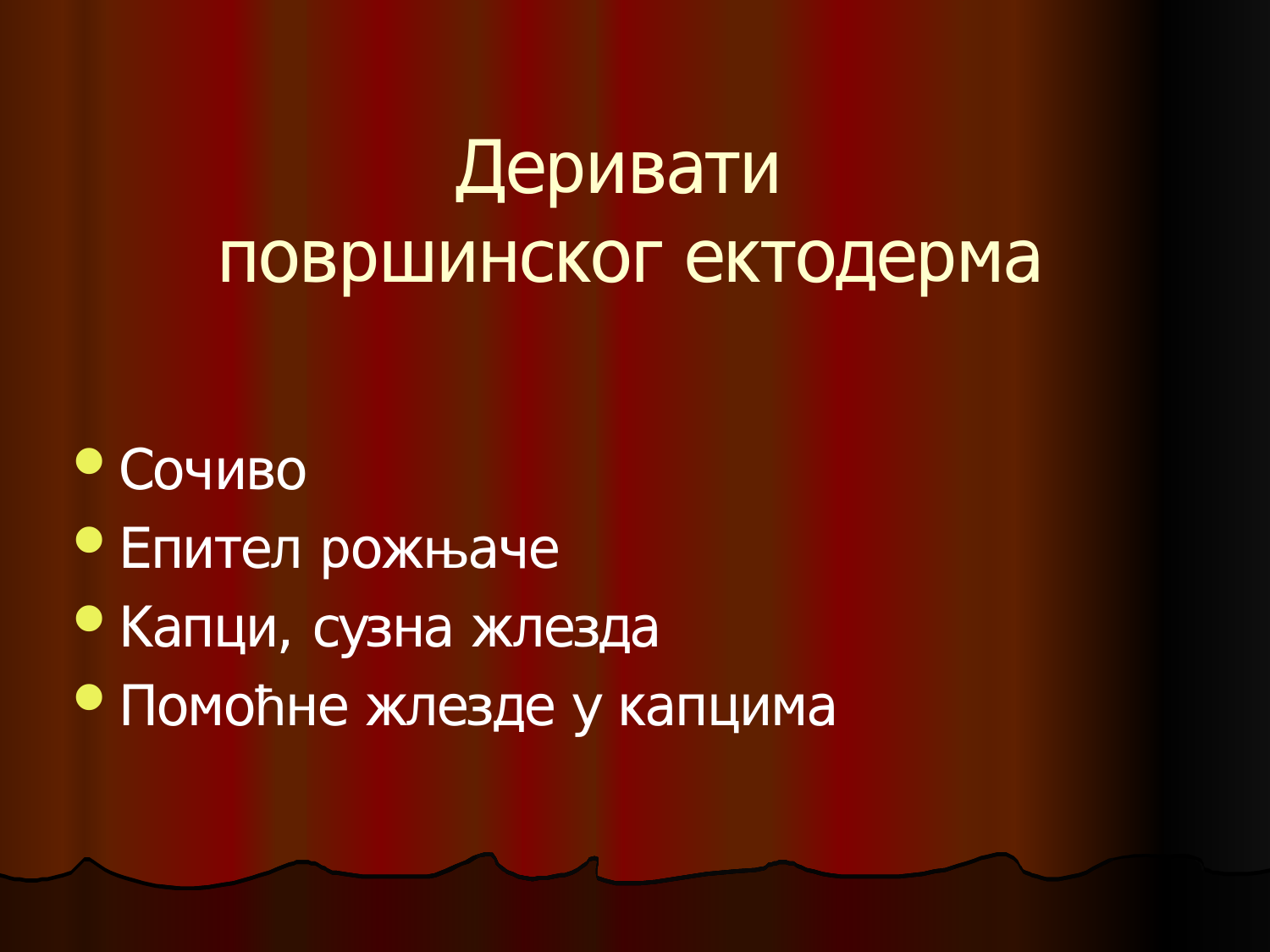

# Деривати површинског ектодерма
Сочиво
Епител рожњаче
Капци, сузна жлезда
Помоћне жлезде у капцима